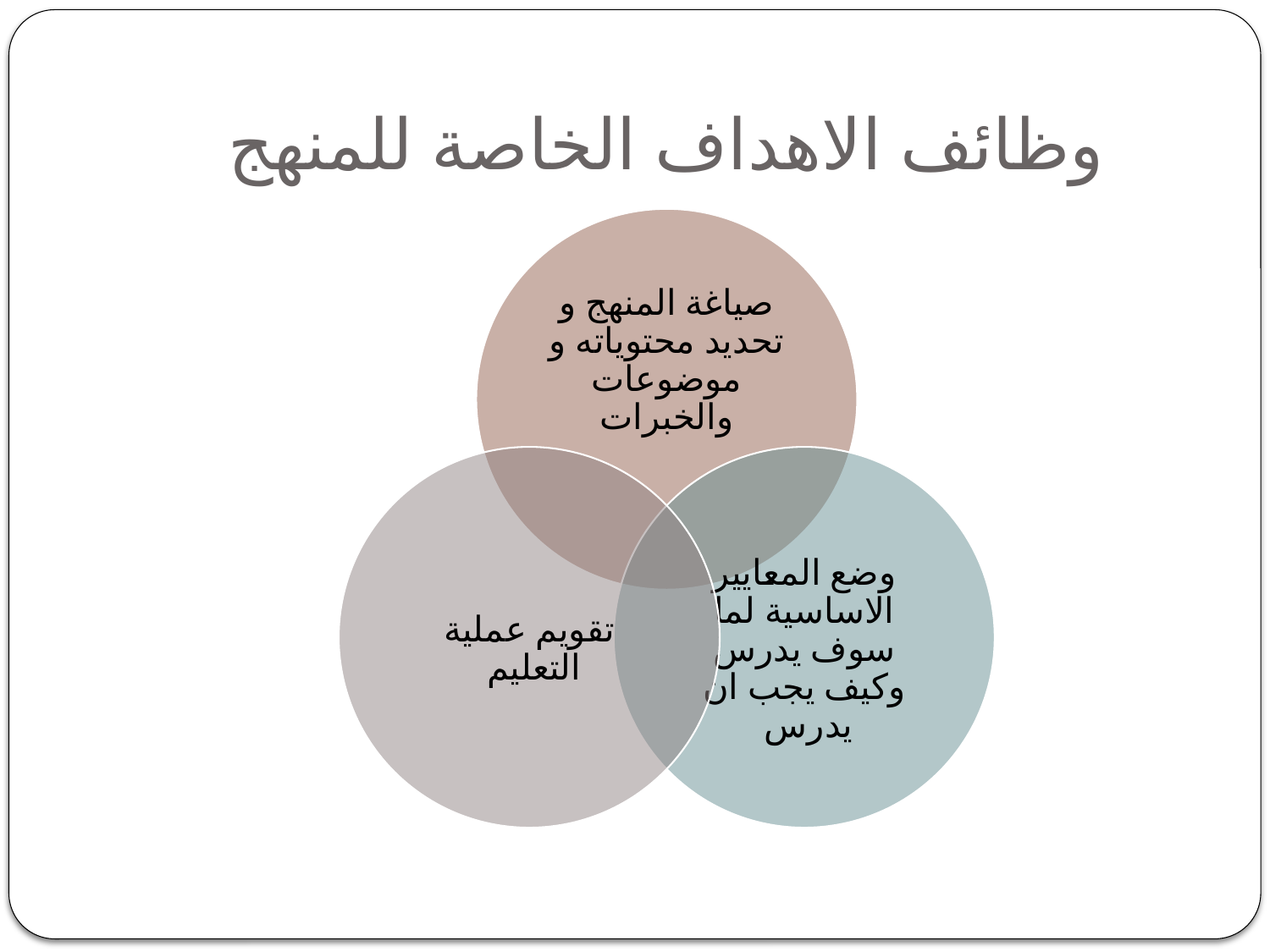

# وظائف الاهداف الخاصة للمنهج
صياغة المنهج و تحديد محتوياته و موضوعات والخبرات
وضع المعايير الاساسية لما سوف يدرس وكيف يجب ان يدرس
تقويم عملية التعليم